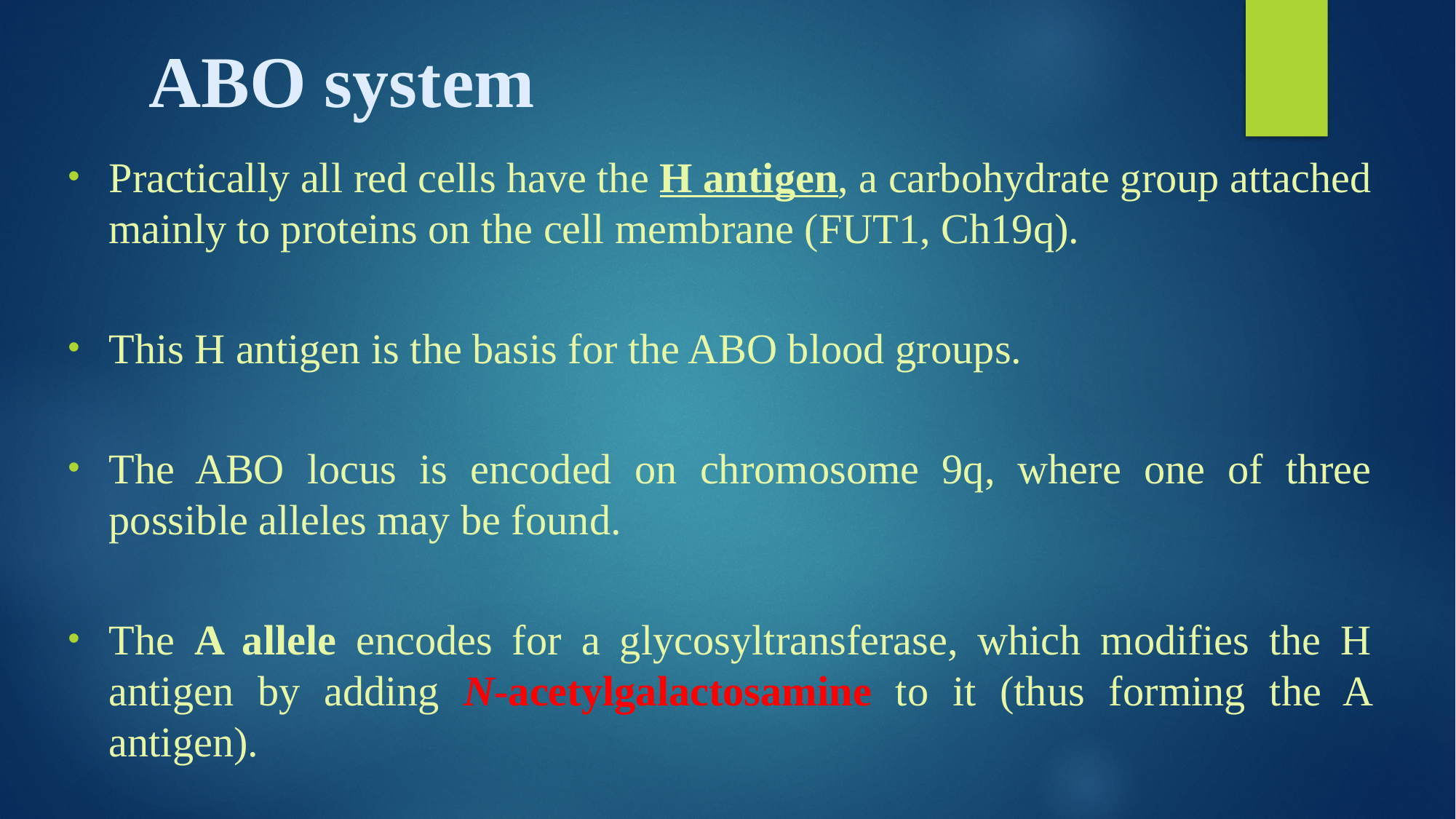

# ABO system
Practically all red cells have the H antigen, a carbohydrate group attached mainly to proteins on the cell membrane (FUT1, Ch19q).

This H antigen is the basis for the ABO blood groups.

The ABO locus is encoded on chromosome 9q, where one of three possible alleles may be found.

The A allele encodes for a glycosyltransferase, which modifies the H antigen by adding N-acetylgalactosamine to it (thus forming the A antigen).